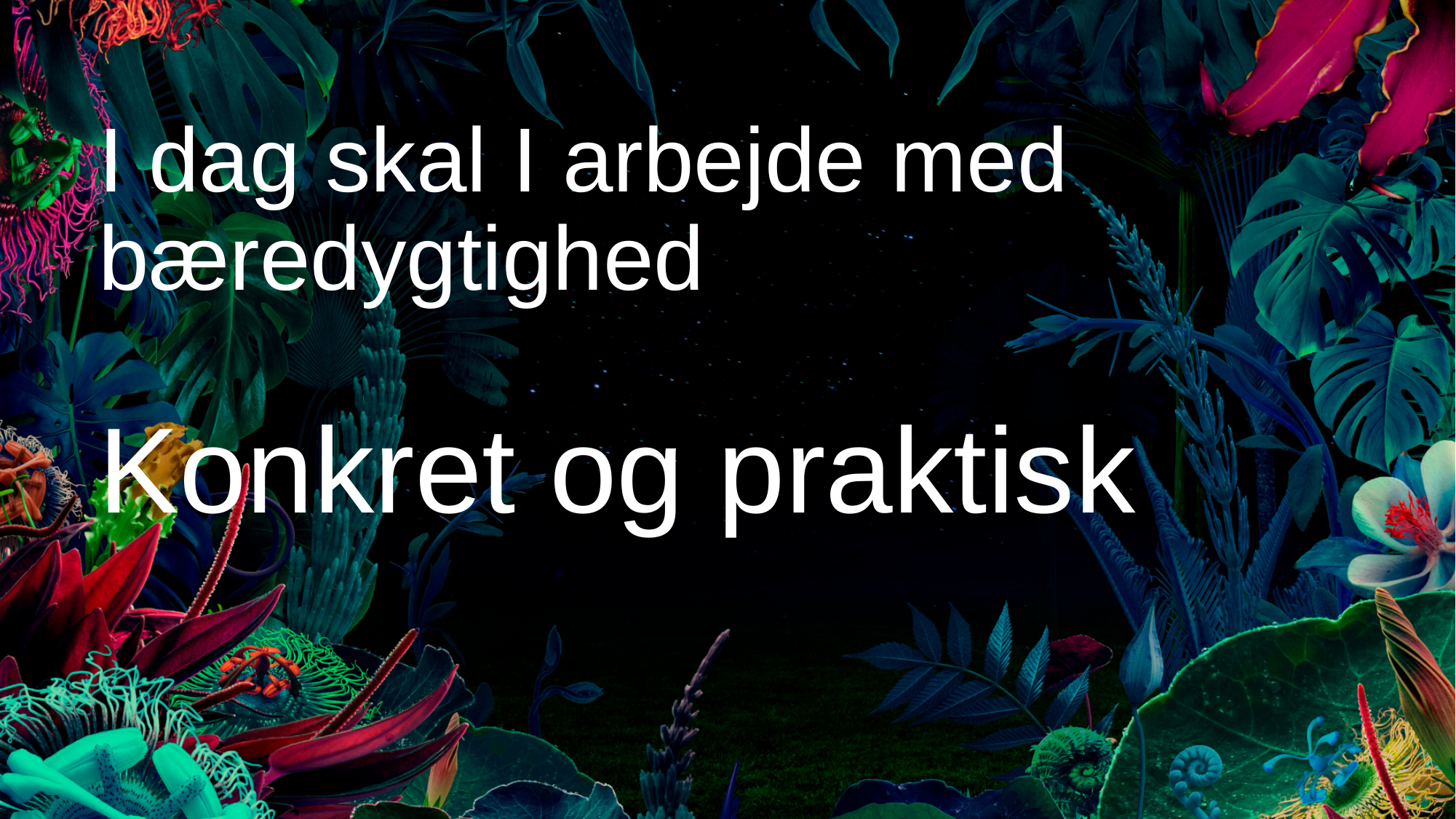

# I dag skal I arbejde med bæredygtighed Konkret og praktisk